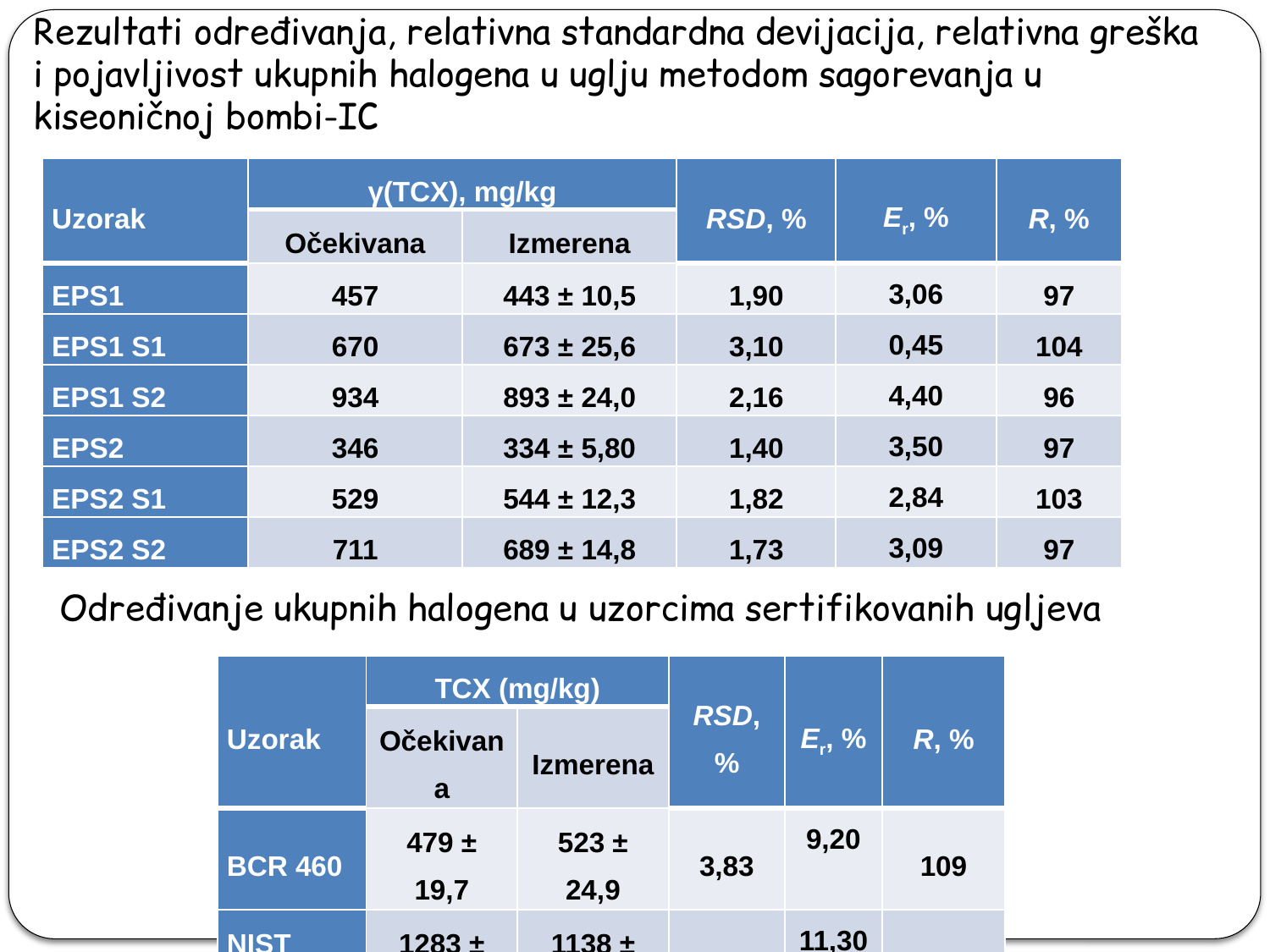

Rezultati određivanja, relativna standardna devijacija, relativna greška i pojavljivost ukupnih halogena u uglju metodom sagorevanja u kiseoničnoj bombi-IC
| Uzorak | γ(TCX), mg/kg |  | RSD, % | Er, % | R, % |
| --- | --- | --- | --- | --- | --- |
|  | Očekivana | Izmerena |  |  |  |
| EPS1 | 457 | 443 ± 10,5 | 1,90 | 3,06 | 97 |
| EPS1 S1 | 670 | 673 ± 25,6 | 3,10 | 0,45 | 104 |
| EPS1 S2 | 934 | 893 ± 24,0 | 2,16 | 4,40 | 96 |
| EPS2 | 346 | 334 ± 5,80 | 1,40 | 3,50 | 97 |
| EPS2 S1 | 529 | 544 ± 12,3 | 1,82 | 2,84 | 103 |
| EPS2 S2 | 711 | 689 ± 14,8 | 1,73 | 3,09 | 97 |
Određivanje ukupnih halogena u uzorcima sertifikovanih ugljeva
| Uzorak | TCX (mg/kg) |  | RSD, % | Er, % | R, % |
| --- | --- | --- | --- | --- | --- |
|  | Očekivana | Izmerena |  |  |  |
| BCR 460 | 479 ± 19,7 | 523 ± 24,9 | 3,83 | 9,20 | 109 |
| NIST 1632c | 1283 ± 41,6 | 1138 ± 24,7 | 1,74 | 11,30 | 87 |